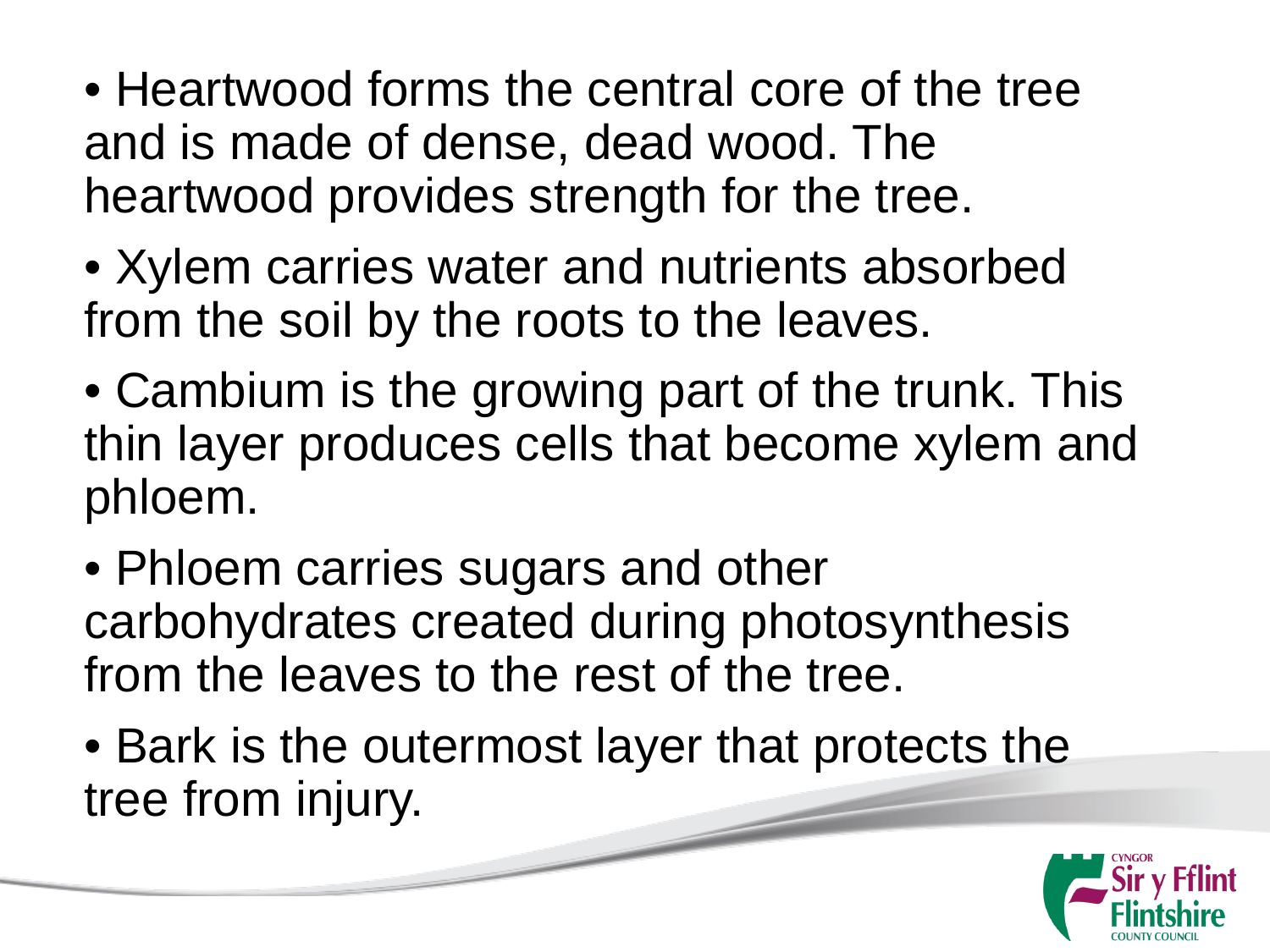

• Heartwood forms the central core of the tree and is made of dense, dead wood. The heartwood provides strength for the tree.
• Xylem carries water and nutrients absorbed from the soil by the roots to the leaves.
• Cambium is the growing part of the trunk. This thin layer produces cells that become xylem and phloem.
• Phloem carries sugars and other carbohydrates created during photosynthesis from the leaves to the rest of the tree.
• Bark is the outermost layer that protects the tree from injury.